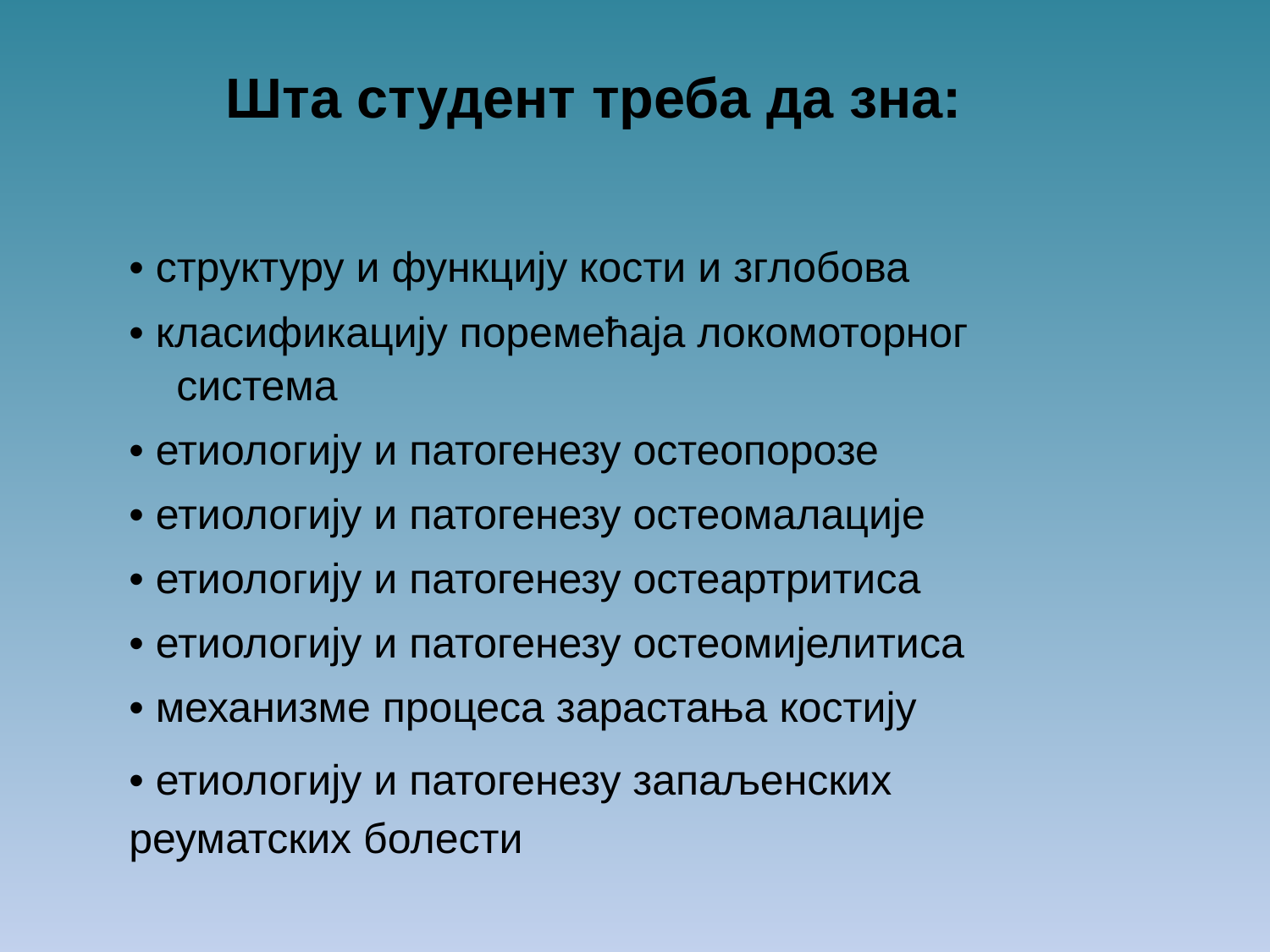

Шта студент треба да зна:
• структуру и функцију кости и зглобова
• класификацију поремећаја локомоторног
система
• етиологију и патогенезу остеопорозе
• етиологију и патогенезу остеомалације
• етиологију и патогенезу остеартритиса
• етиологију и патогенезу остеомијелитиса
• механизме процеса зарастања костију
• етиологију и патогенезу запаљенских
реуматских болести